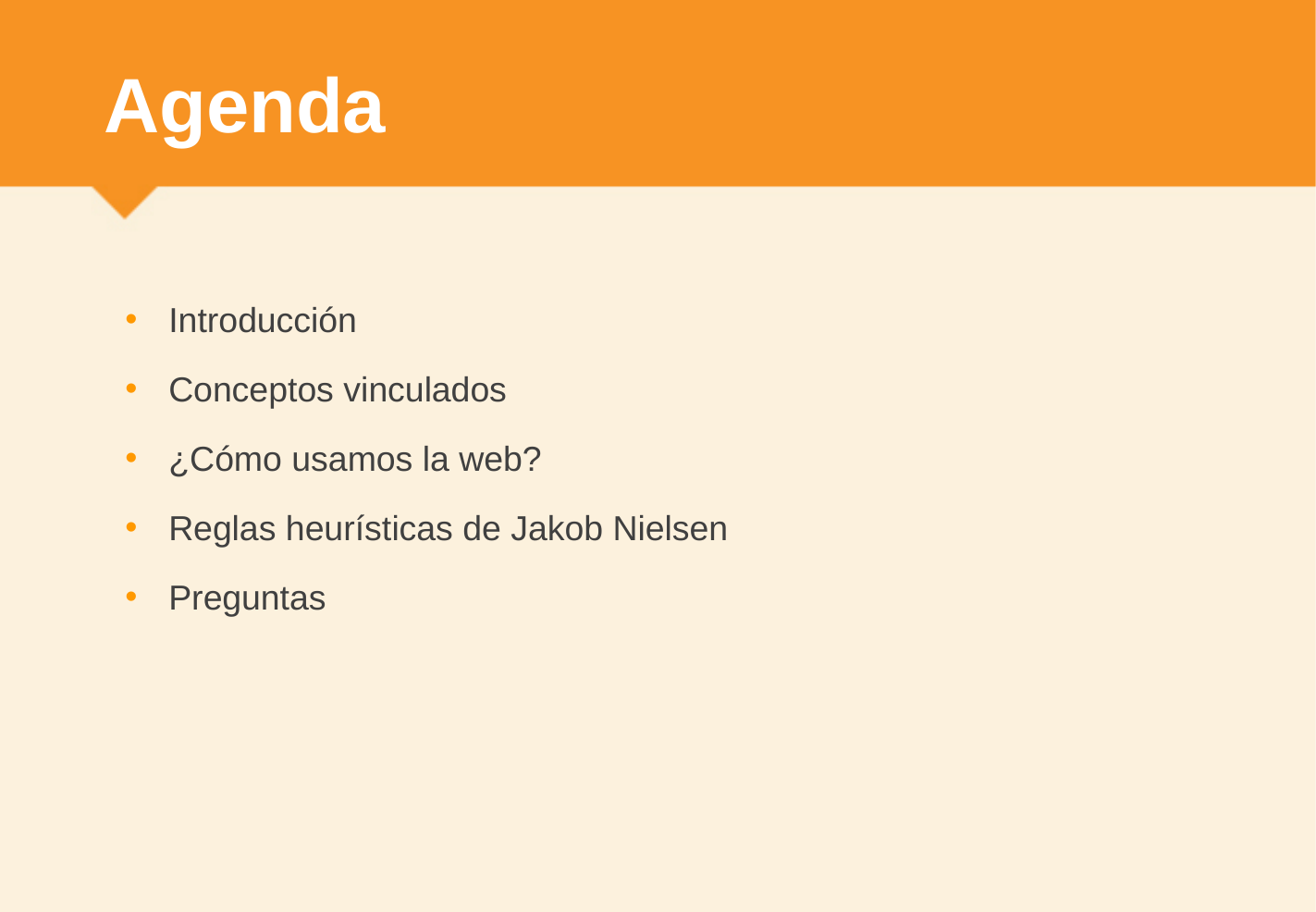

# Agenda
Introducción
Conceptos vinculados
¿Cómo usamos la web?
Reglas heurísticas de Jakob Nielsen
Preguntas